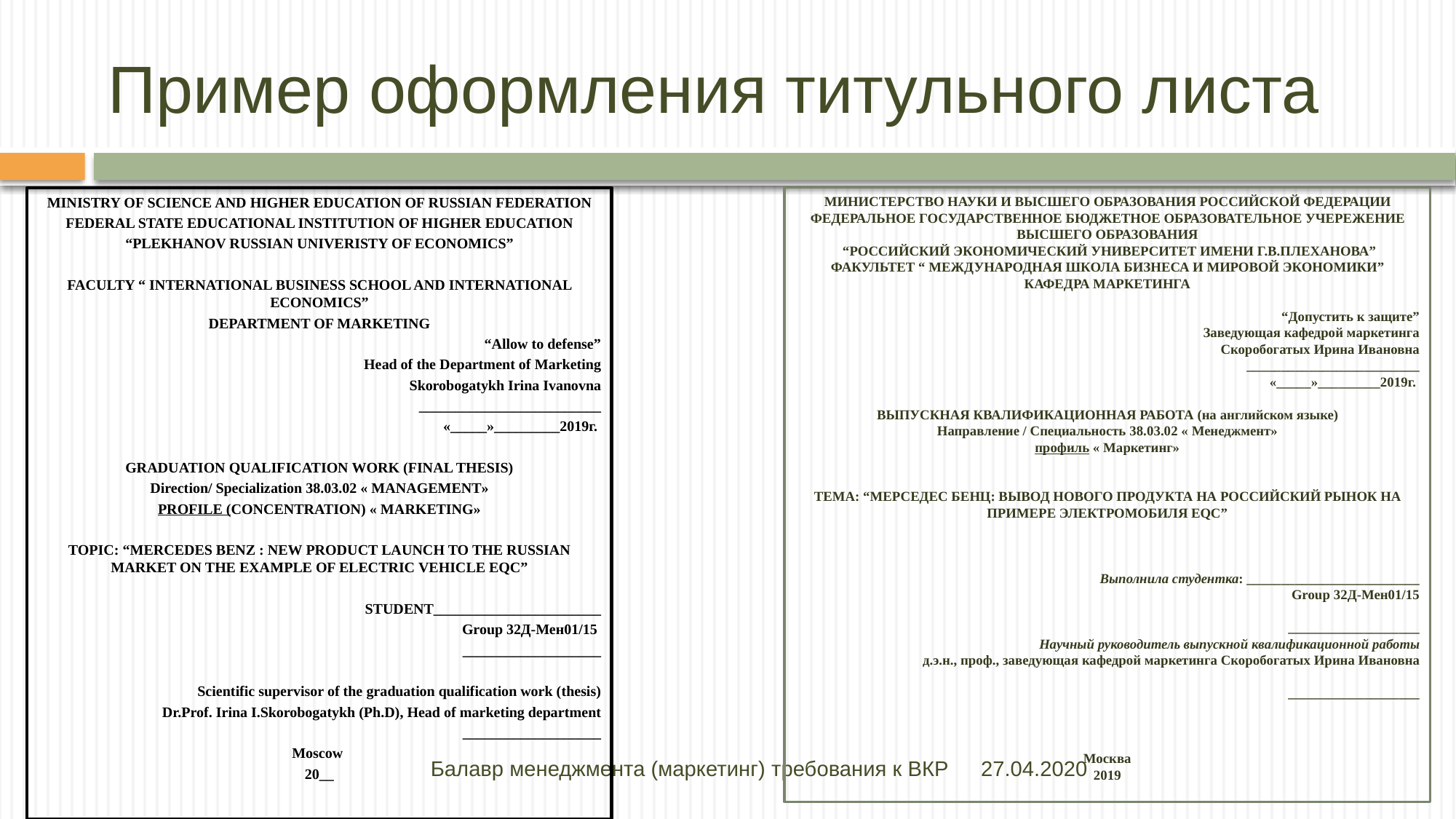

# Пример оформления титульного листа
MINISTRY OF SCIENCE AND HIGHER EDUCATION OF RUSSIAN FEDERATION
FEDERAL STATE EDUCATIONAL INSTITUTION OF HIGHER EDUCATION
“PLEKHANOV RUSSIAN UNIVERISTY OF ECONOMICS”

FACULTY “ INTERNATIONAL BUSINESS SCHOOL AND INTERNATIONAL ECONOMICS”
DEPARTMENT OF MARKETING
“Allow to defense”
Head of the Department of Marketing
Skorobogatykh Irina Ivanovna
_________________________
«_____»_________2019г.

GRADUATION QUALIFICATION WORK (FINAL THESIS)
Direction/ Specialization 38.03.02 « MANAGEMENT»
PROFILE (CONCENTRATION) « MARKETING»

TOPIC: “MERCEDES BENZ : NEW PRODUCT LAUNCH TO THE RUSSIAN MARKET ON THE EXAMPLE OF ELECTRIC VEHICLE EQC”

STUDENT_______________________
Group 32Д-Мен01/15
___________________

Scientific supervisor of the graduation qualification work (thesis)
Dr.Prof. Irina I.Skorobogatykh (Ph.D), Head of marketing department
___________________
Moscow
20__

МИНИСТЕРСТВО НАУКИ И ВЫСШЕГО ОБРАЗОВАНИЯ РОССИЙСКОЙ ФЕДЕРАЦИИ
ФЕДЕРАЛЬНОЕ ГОСУДАРСТВЕННОЕ БЮДЖЕТНОЕ ОБРАЗОВАТЕЛЬНОЕ УЧЕРЕЖЕНИЕ ВЫСШЕГО ОБРАЗОВАНИЯ
 “РОССИЙСКИЙ ЭКОНОМИЧЕСКИЙ УНИВЕРСИТЕТ ИМЕНИ Г.В.ПЛЕХАНОВА”
ФАКУЛЬТЕТ “ МЕЖДУНАРОДНАЯ ШКОЛА БИЗНЕСА И МИРОВОЙ ЭКОНОМИКИ”
КАФЕДРА МАРКЕТИНГА

“Допустить к защите”
Заведующая кафедрой маркетинга
Скоробогатых Ирина Ивановна
_________________________
«_____»_________2019г.

ВЫПУСКНАЯ КВАЛИФИКАЦИОННАЯ РАБОТА (на английском языке)
Направление / Специальность 38.03.02 « Менеджмент»
профиль « Маркетинг»

TЕМА: “МЕРСЕДЕС БЕНЦ: ВЫВОД НОВОГО ПРОДУКТА НА РОССИЙСКИЙ РЫНОК НА ПРИМЕРЕ ЭЛЕКТРОМОБИЛЯ EQC”

Выполнила студентка: _________________________
Group 32Д-Мен01/15

___________________
Научный руководитель выпускной квалификационной работы
д.э.н., проф., заведующая кафедрой маркетинга Скоробогатых Ирина Ивановна

___________________

Москва
2019
Балавр менеджмента (маркетинг) требования к ВКР
27.04.2020